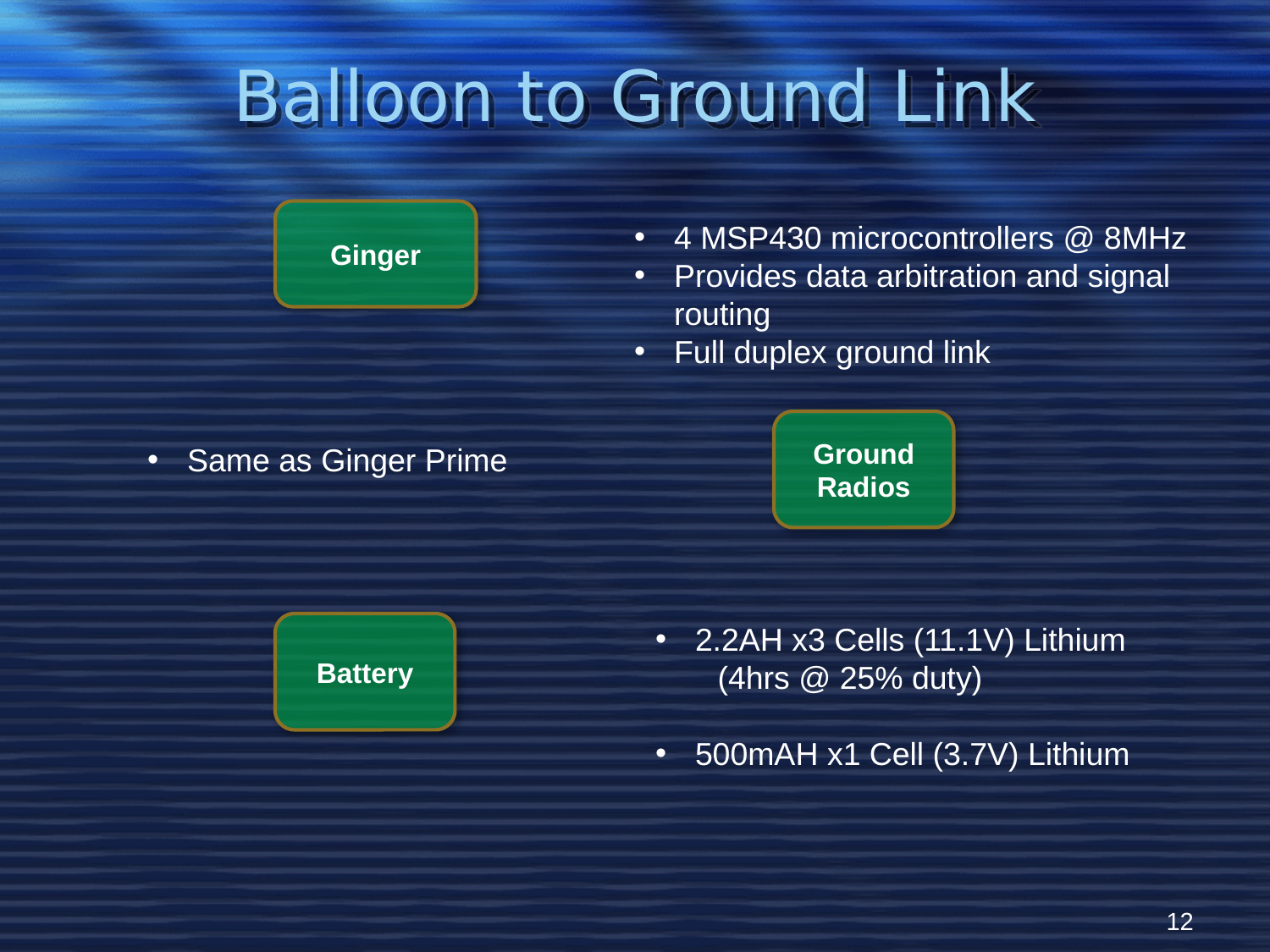

# Balloon to Ground Link
Ginger
4 MSP430 microcontrollers @ 8MHz
Provides data arbitration and signal routing
Full duplex ground link

Ground
Radios
Same as Ginger Prime
Battery
2.2AH x3 Cells (11.1V) Lithium
       (4hrs @ 25% duty)

500mAH x1 Cell (3.7V) Lithium
12